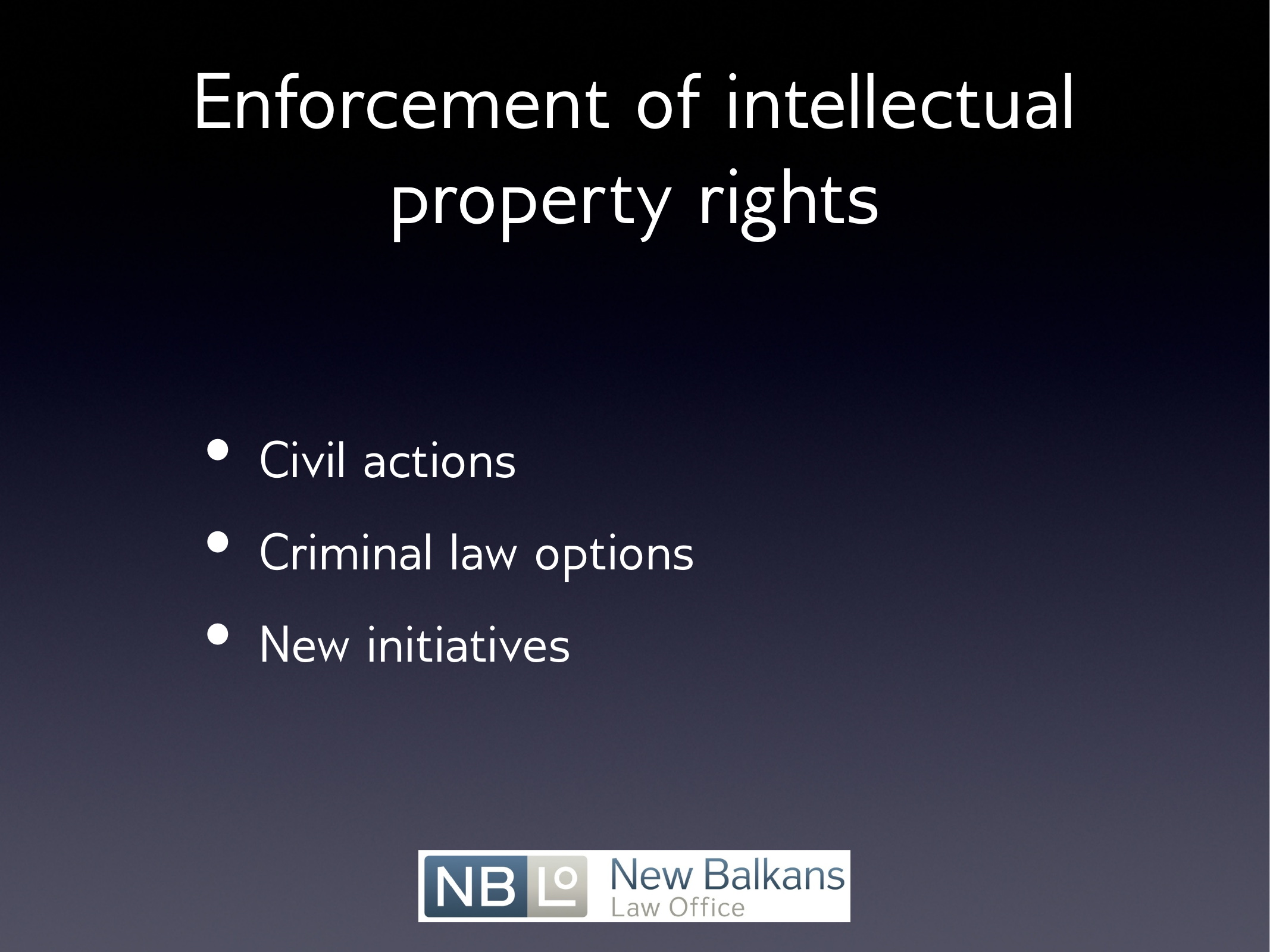

# Enforcement of intellectual property rights
Civil actions
Criminal law options
New initiatives